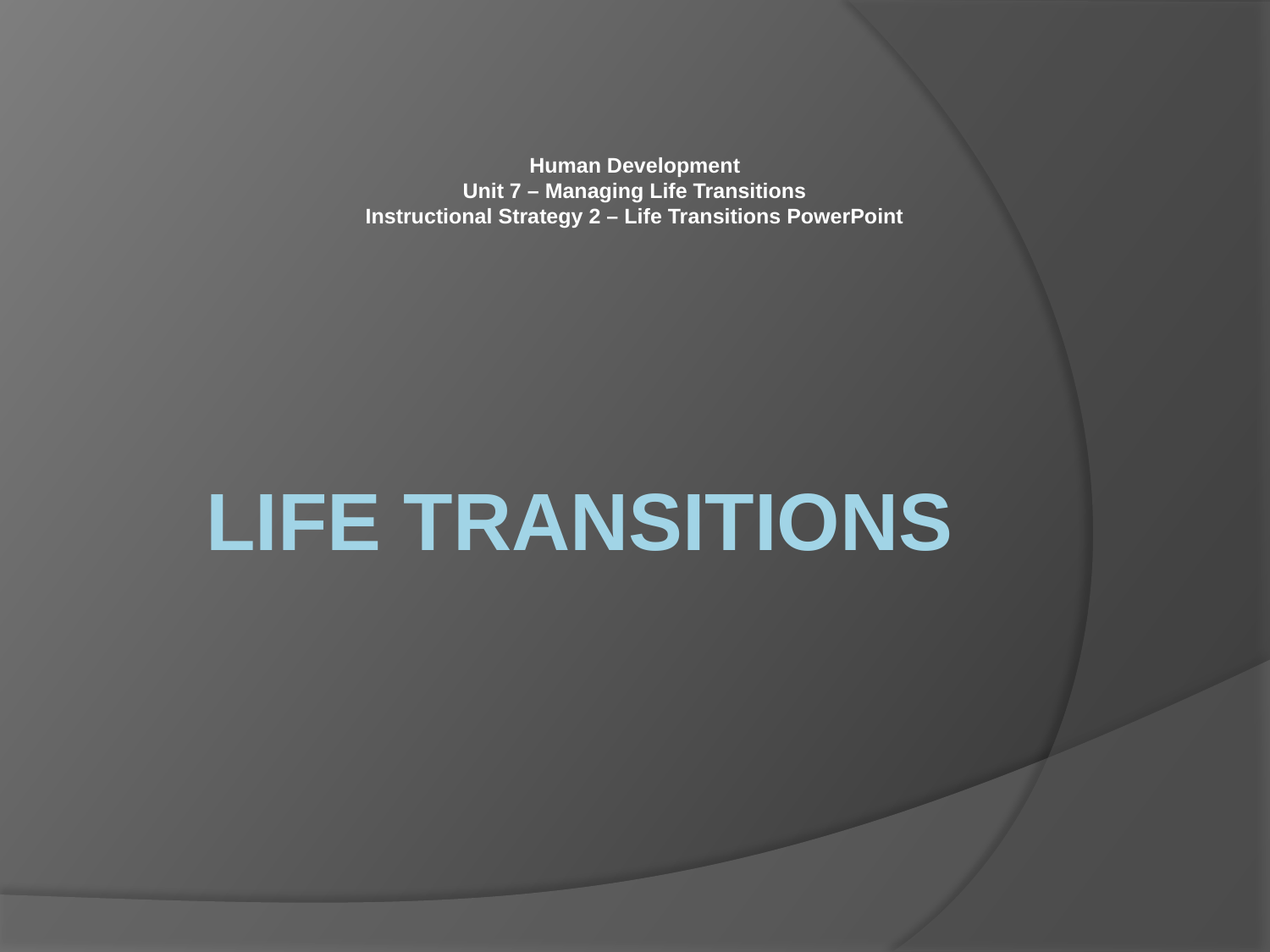

Human Development
Unit 7 – Managing Life Transitions
Instructional Strategy 2 – Life Transitions PowerPoint
# Life Transitions